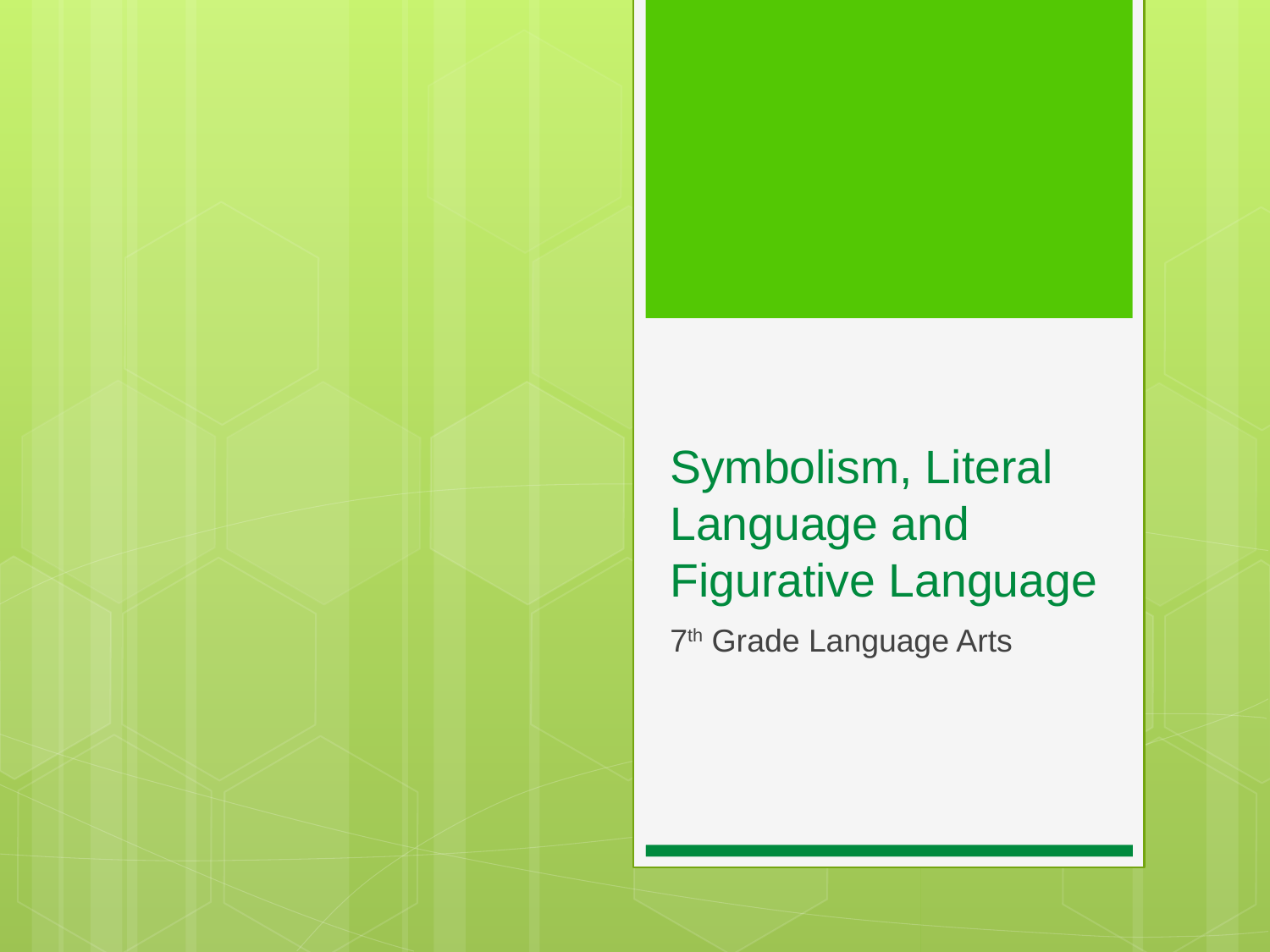

# Symbolism, Literal Language and Figurative Language
7th Grade Language Arts